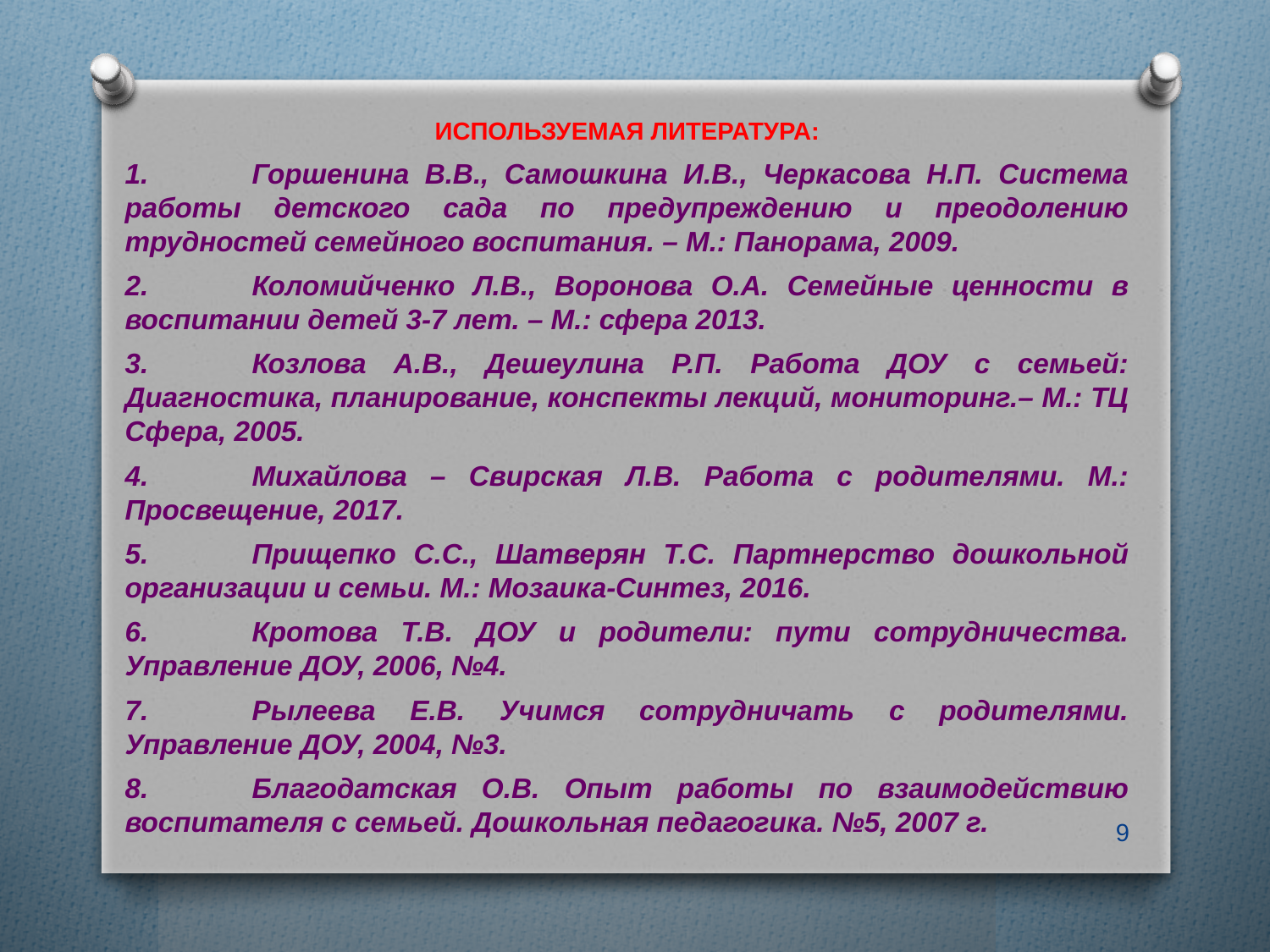

ИСПОЛЬЗУЕМАЯ ЛИТЕРАТУРА:
1.	Горшенина В.В., Самошкина И.В., Черкасова Н.П. Система работы детского сада по предупреждению и преодолению трудностей семейного воспитания. – М.: Панорама, 2009.
2.	Коломийченко Л.В., Воронова О.А. Семейные ценности в воспитании детей 3-7 лет. – М.: сфера 2013.
3.	Козлова А.В., Дешеулина Р.П. Работа ДОУ с семьей: Диагностика, планирование, конспекты лекций, мониторинг.– М.: ТЦ Сфера, 2005.
4.	Михайлова – Свирская Л.В. Работа с родителями. М.: Просвещение, 2017.
5.	Прищепко С.С., Шатверян Т.С. Партнерство дошкольной организации и семьи. М.: Мозаика-Синтез, 2016.
6.	Кротова Т.В. ДОУ и родители: пути сотрудничества. Управление ДОУ, 2006, №4.
7.	Рылеева Е.В. Учимся сотрудничать с родителями. Управление ДОУ, 2004, №3.
8.	Благодатская О.В. Опыт работы по взаимодействию воспитателя с семьей. Дошкольная педагогика. №5, 2007 г.

9